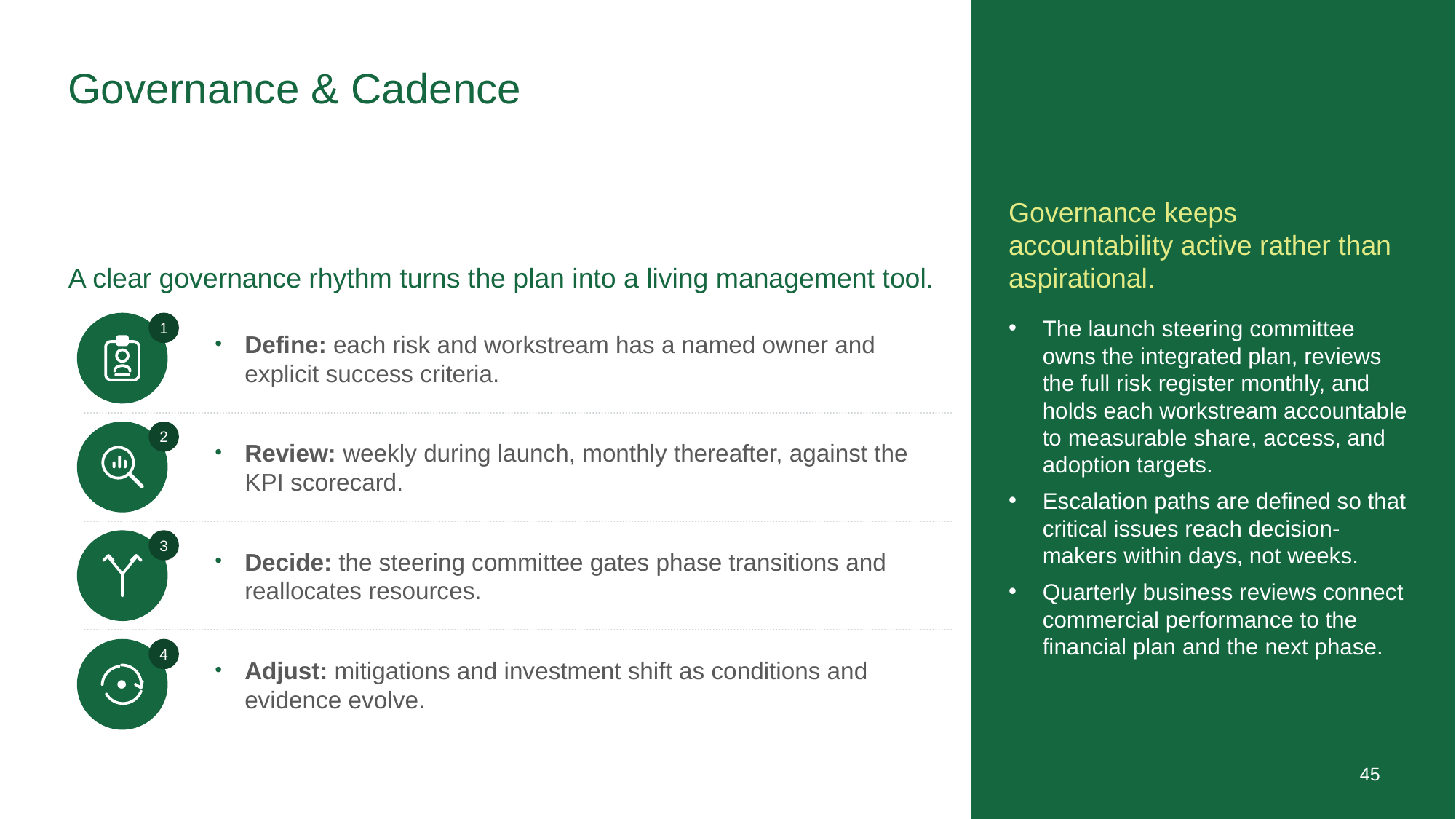

# Governance & Cadence
A clear governance rhythm turns the plan into a living management tool.
Governance keeps accountability active rather than aspirational.
The launch steering committee owns the integrated plan, reviews the full risk register monthly, and holds each workstream accountable to measurable share, access, and adoption targets.
Escalation paths are defined so that critical issues reach decision-makers within days, not weeks.
Quarterly business reviews connect commercial performance to the financial plan and the next phase.

Define: each risk and workstream has a named owner and explicit success criteria.
1

Review: weekly during launch, monthly thereafter, against the KPI scorecard.
2

Decide: the steering committee gates phase transitions and reallocates resources.
3

Adjust: mitigations and investment shift as conditions and evidence evolve.
4

45